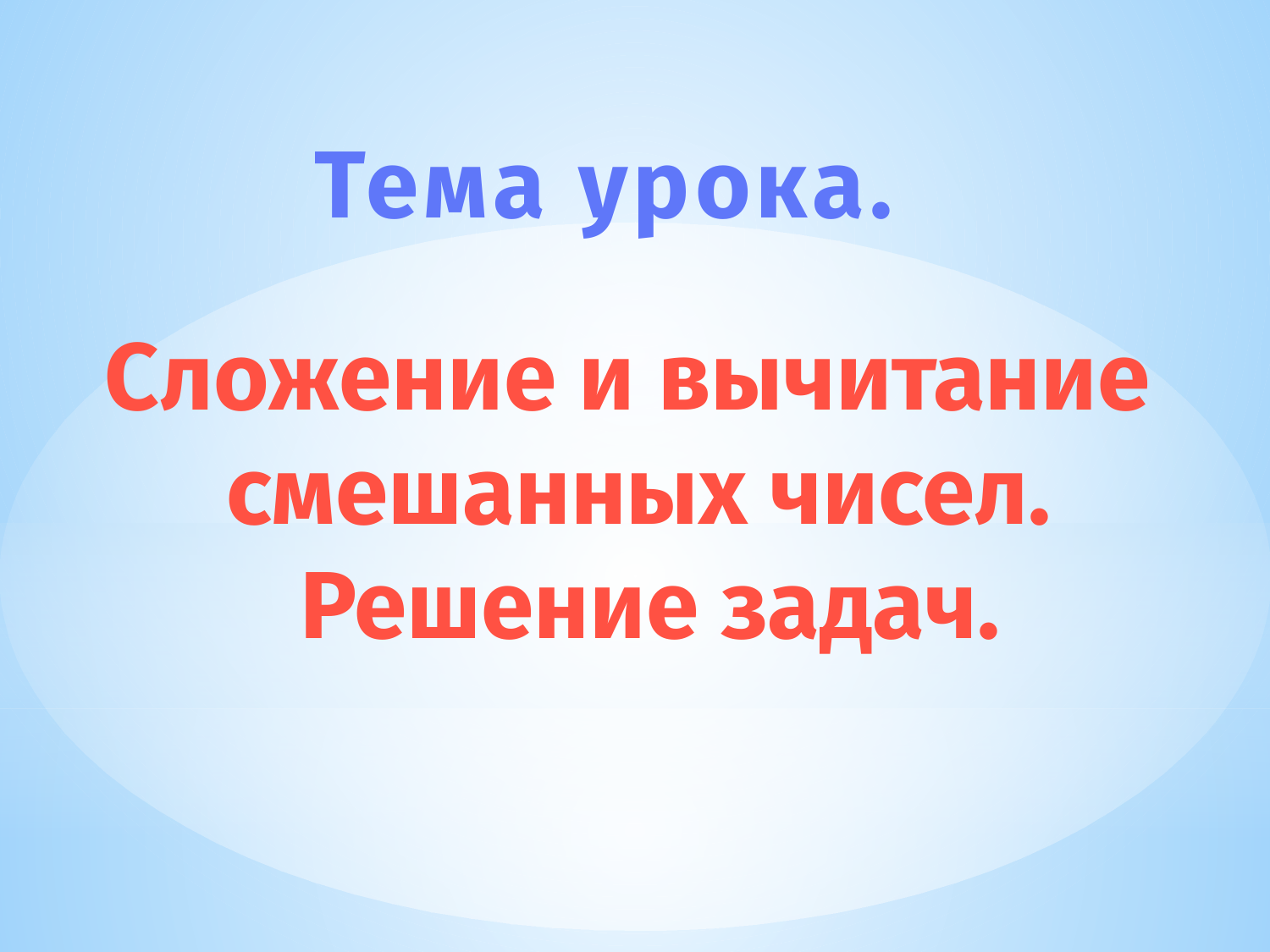

Тема урока.
Сложение и вычитание
смешанных чисел.
 Решение задач.